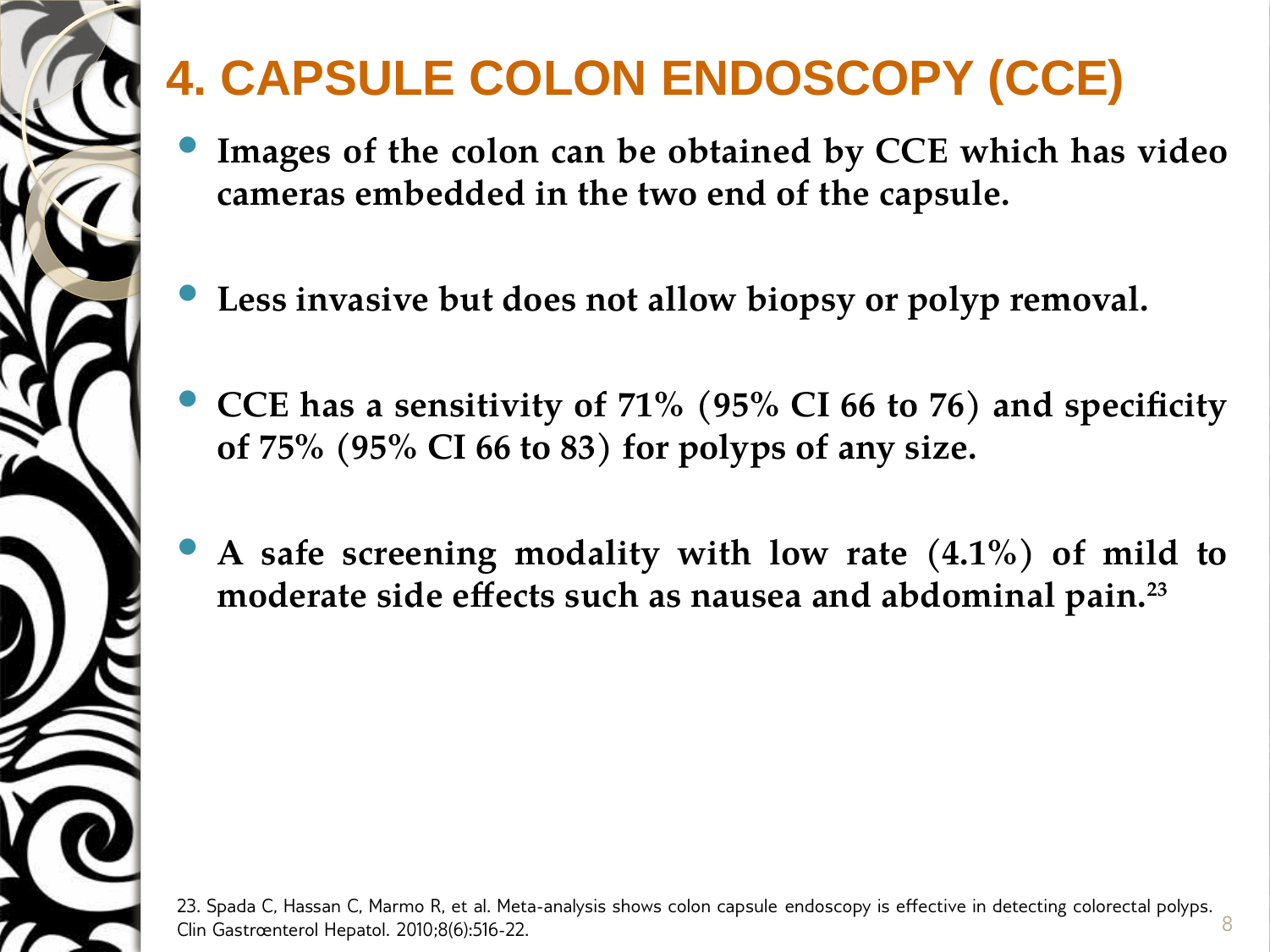

4. CAPSULE COLON ENDOSCOPY (CCE)
Images of the colon can be obtained by CCE which has video cameras embedded in the two end of the capsule.
Less invasive but does not allow biopsy or polyp removal.
CCE has a sensitivity of 71% (95% CI 66 to 76) and specificity of 75% (95% CI 66 to 83) for polyps of any size.
A safe screening modality with low rate (4.1%) of mild to moderate side effects such as nausea and abdominal pain.23

23. Spada C, Hassan C, Marmo R, et al. Meta-analysis shows colon capsule endoscopy is effective in detecting colorectal polyps. Clin Gastroenterol Hepatol. 2010;8(6):516-22.
8